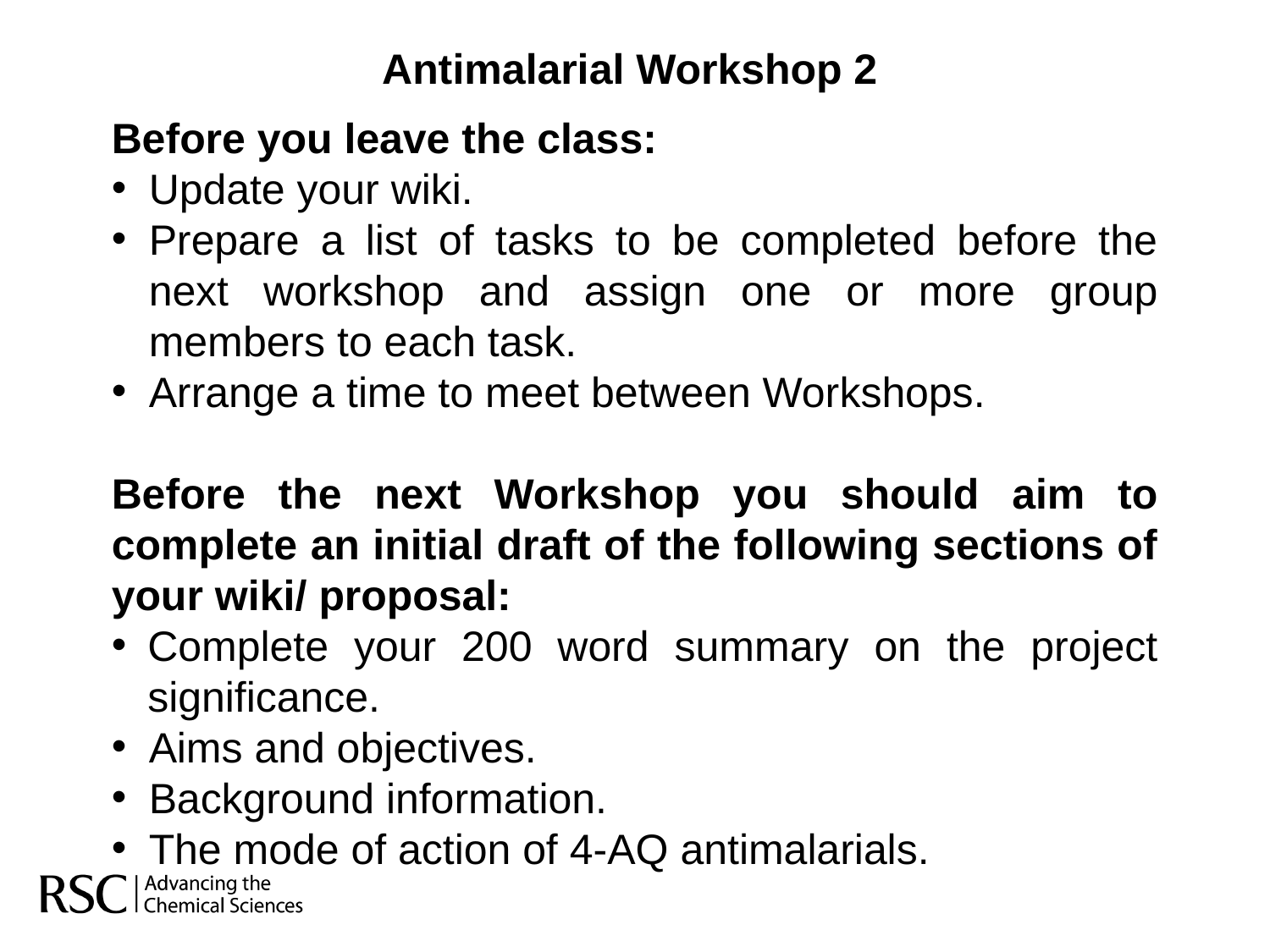

Antimalarial Workshop 2
Before you leave the class:
Update your wiki.
Prepare a list of tasks to be completed before the next workshop and assign one or more group members to each task.
Arrange a time to meet between Workshops.

Before the next Workshop you should aim to complete an initial draft of the following sections of your wiki/ proposal:
Complete your 200 word summary on the project significance.
Aims and objectives.
Background information.
The mode of action of 4-AQ antimalarials.